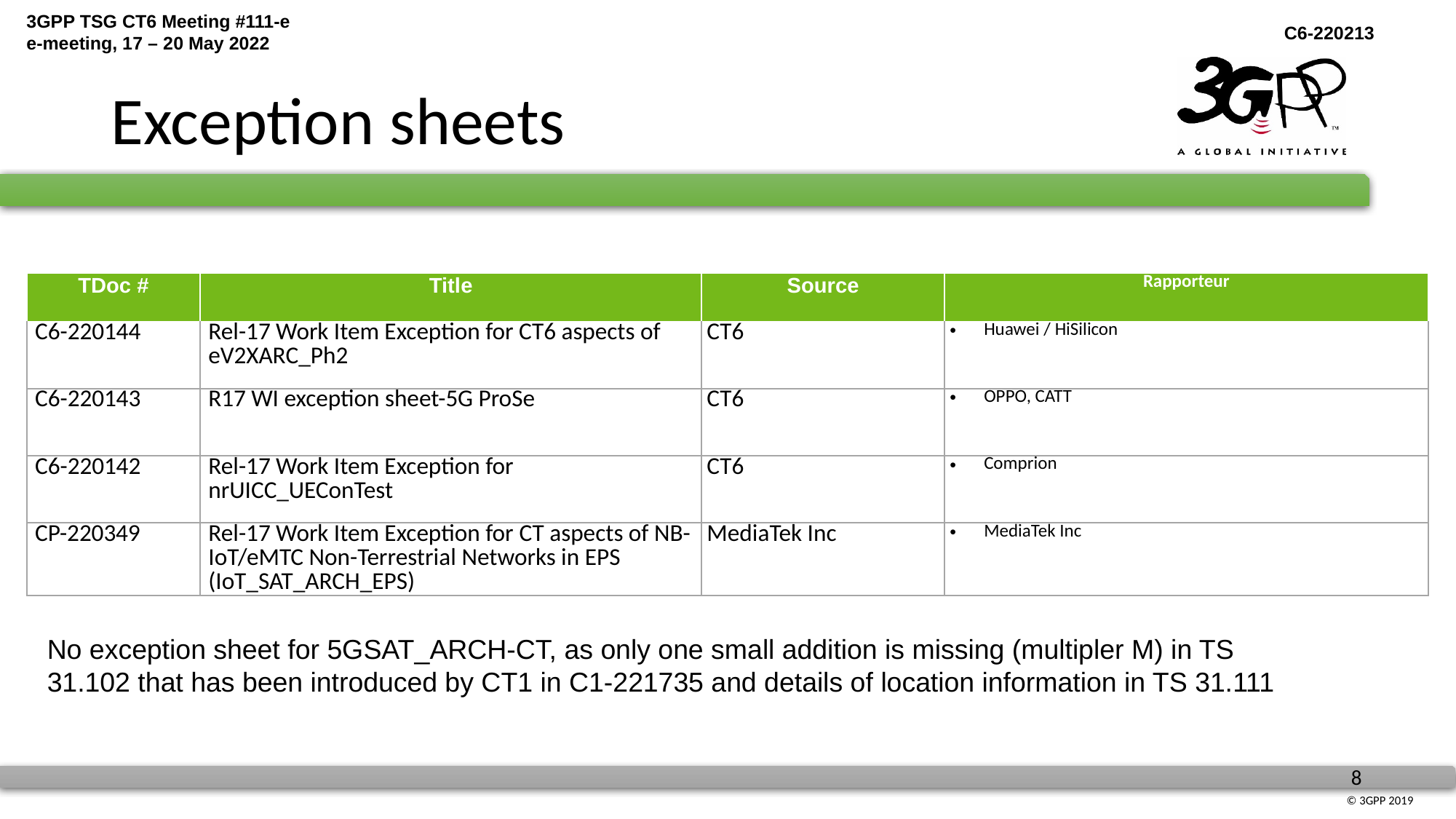

# Exception sheets
| TDoc # | Title | Source | Rapporteur |
| --- | --- | --- | --- |
| C6-220144 | Rel-17 Work Item Exception for CT6 aspects of eV2XARC\_Ph2 | CT6 | Huawei / HiSilicon |
| C6-220143 | R17 WI exception sheet-5G ProSe | CT6 | OPPO, CATT |
| C6-220142 | Rel-17 Work Item Exception for nrUICC\_UEConTest | CT6 | Comprion |
| CP-220349 | Rel-17 Work Item Exception for CT aspects of NB-IoT/eMTC Non-Terrestrial Networks in EPS (IoT\_SAT\_ARCH\_EPS) | MediaTek Inc | MediaTek Inc |
No exception sheet for 5GSAT_ARCH-CT, as only one small addition is missing (multipler M) in TS 31.102 that has been introduced by CT1 in C1-221735 and details of location information in TS 31.111